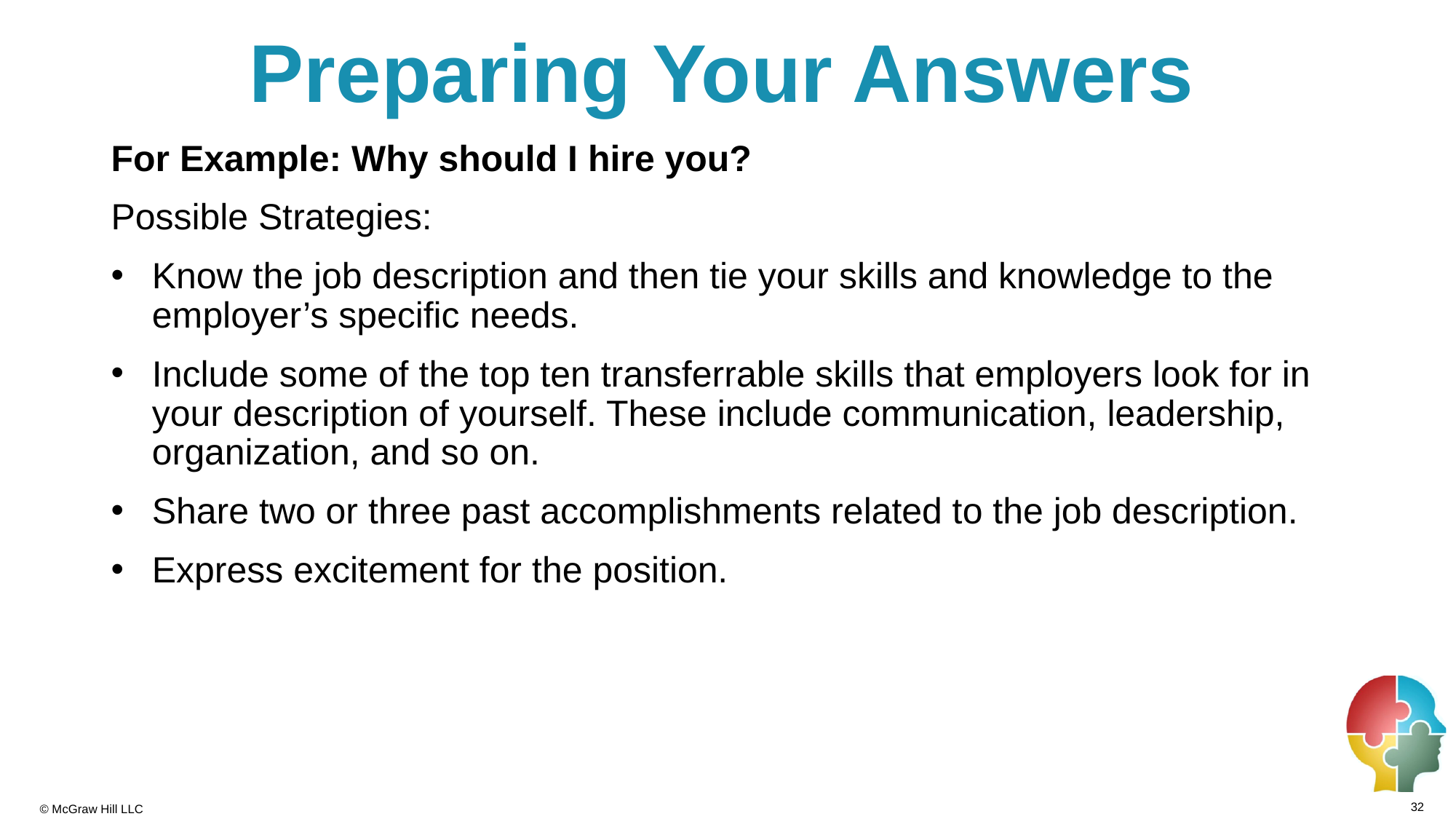

# Preparing Your Answers
For Example: Why should I hire you?
Possible Strategies:
Know the job description and then tie your skills and knowledge to the employer’s specific needs.
Include some of the top ten transferrable skills that employers look for in your description of yourself. These include communication, leadership, organization, and so on.
Share two or three past accomplishments related to the job description.
Express excitement for the position.
32